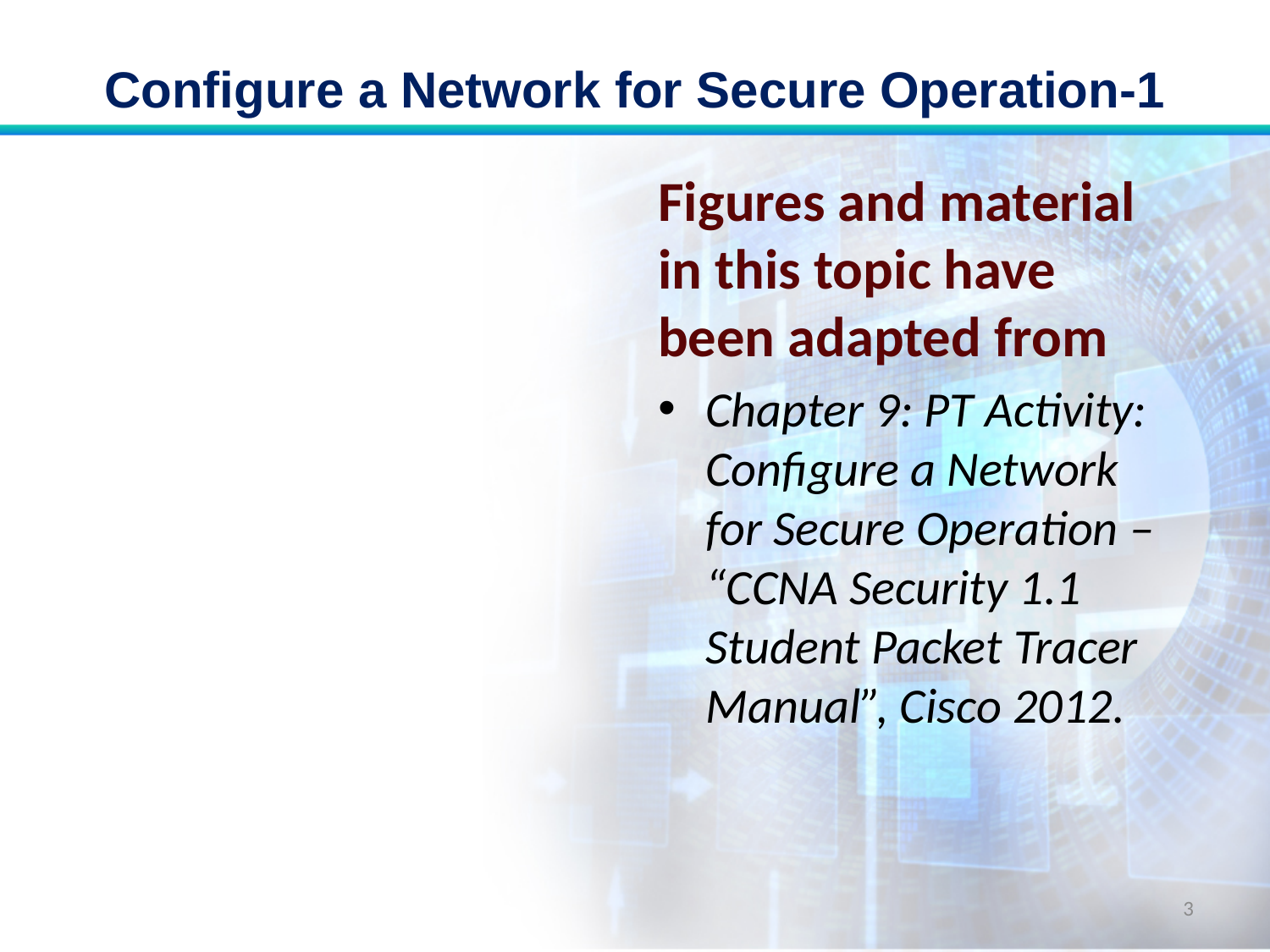

# Configure a Network for Secure Operation-1
Figures and material in this topic have been adapted from
Chapter 9: PT Activity: Configure a Network for Secure Operation – “CCNA Security 1.1 Student Packet Tracer Manual”, Cisco 2012.

3